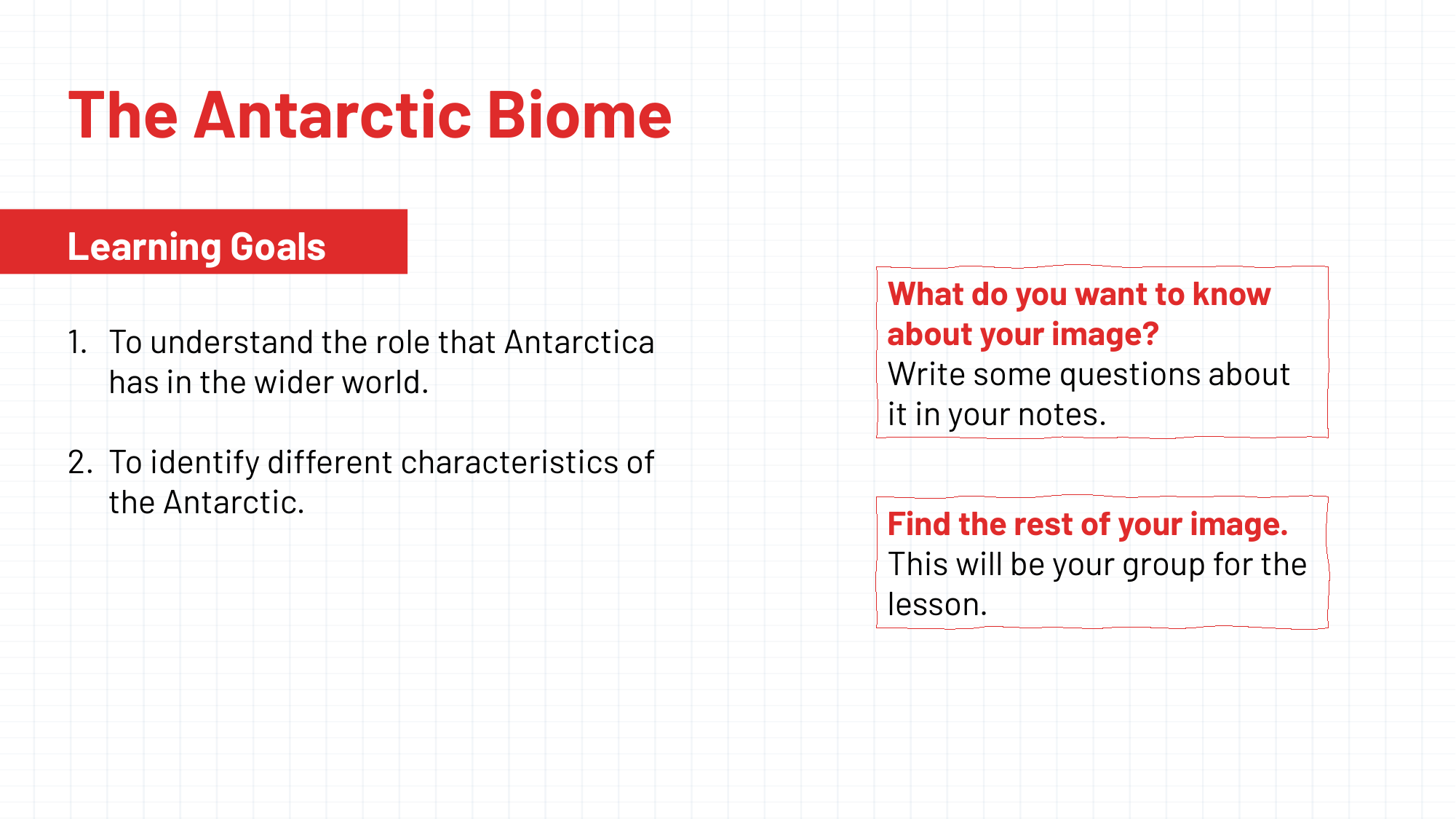

# The Antarctic Biome

Learning Goals
What do you want to know about your image?
Write some questions about it in your notes.​
To understand the role that Antarctica has in the wider world. ​
To identify different characteristics of the Antarctic.
Find the rest of your image. This will be your group for the lesson. ​